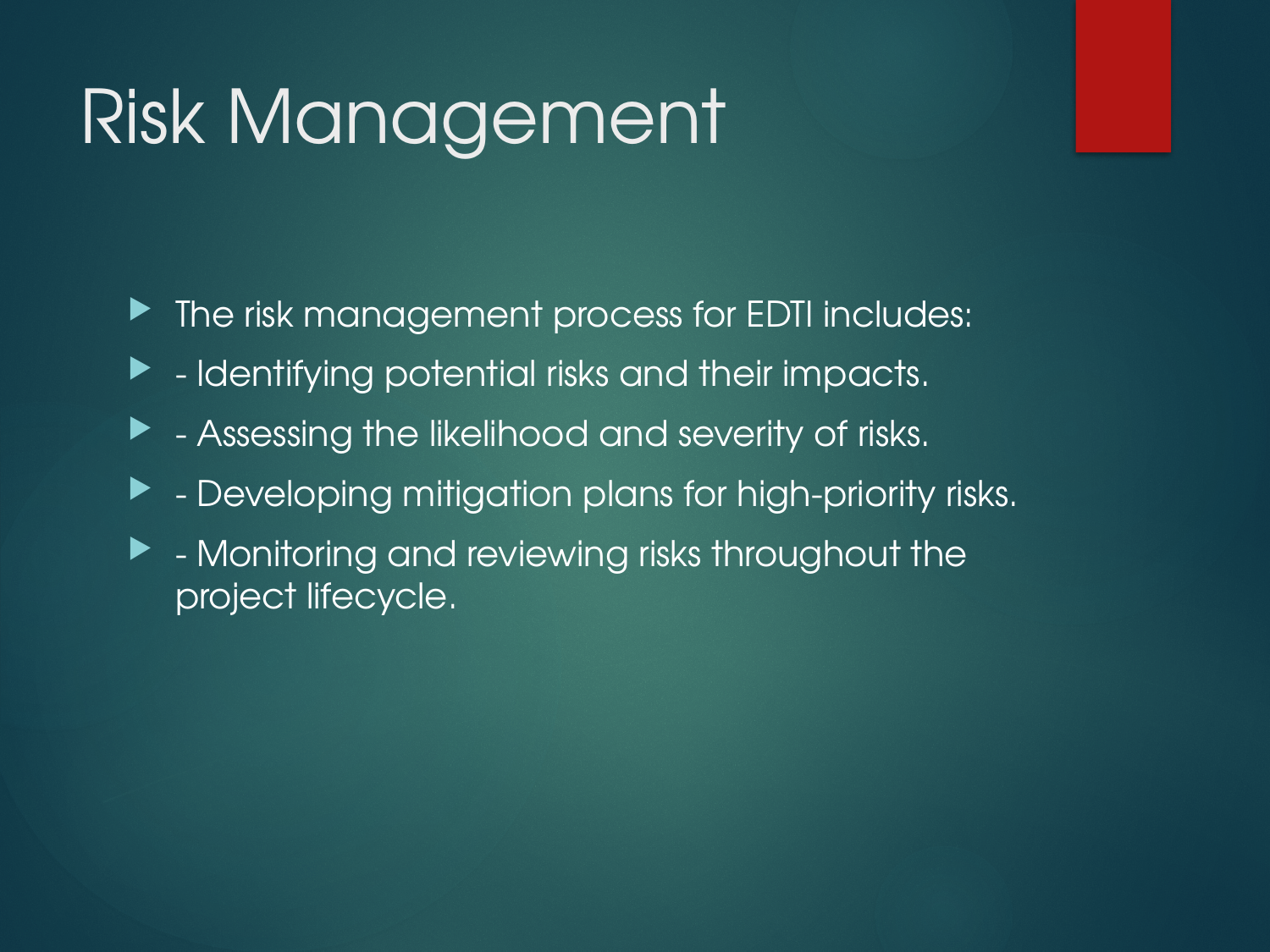

# Risk Management
The risk management process for EDTI includes:
- Identifying potential risks and their impacts.
- Assessing the likelihood and severity of risks.
- Developing mitigation plans for high-priority risks.
- Monitoring and reviewing risks throughout the project lifecycle.